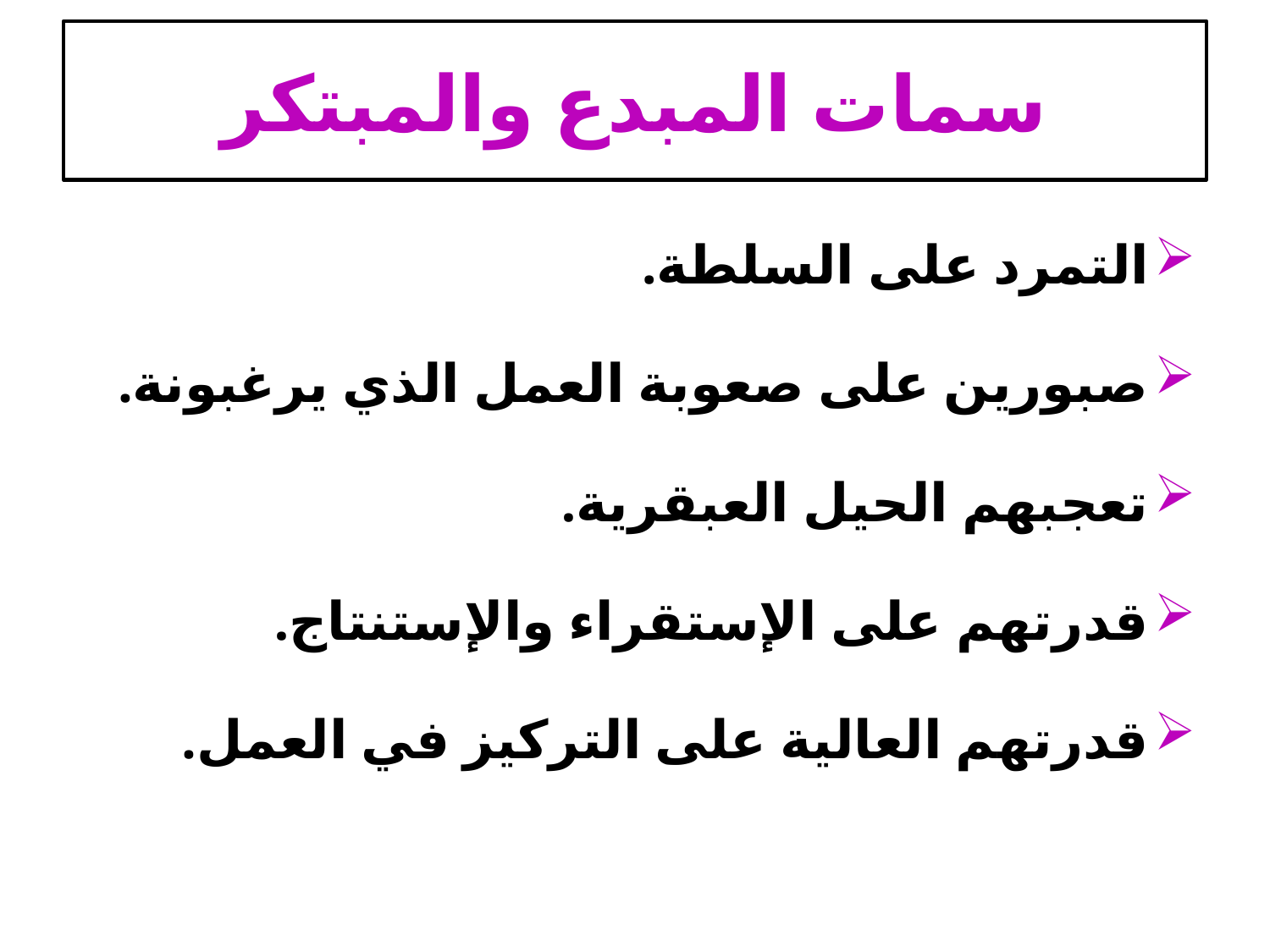

# سمات المبدع والمبتكر
التمرد على السلطة.
صبورين على صعوبة العمل الذي يرغبونة.
تعجبهم الحيل العبقرية.
قدرتهم على الإستقراء والإستنتاج.
قدرتهم العالية على التركيز في العمل.